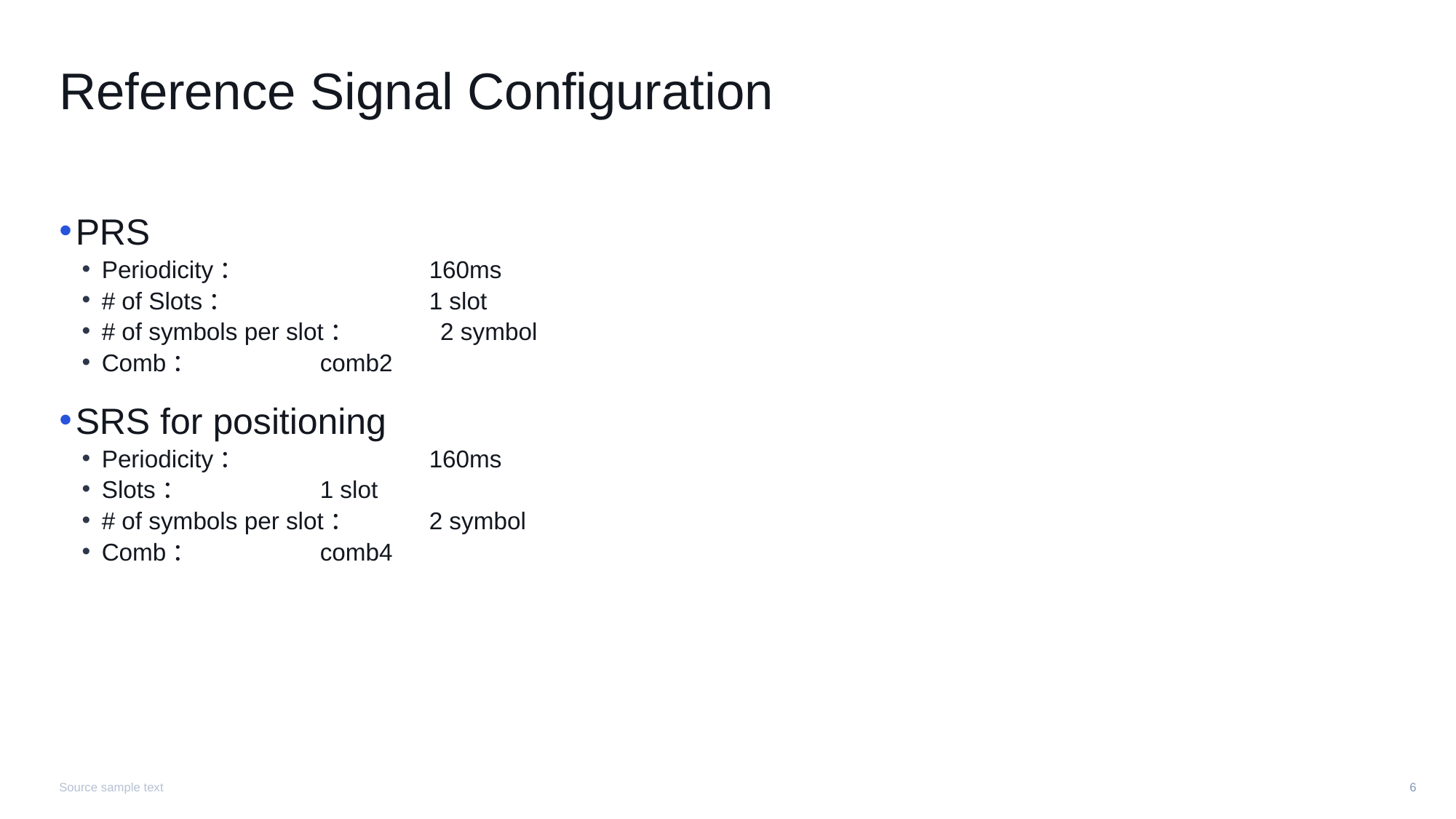

# Reference Signal Configuration

PRS
Periodicity： 		160ms
# of Slots：		1 slot
# of symbols per slot：	 2 symbol
Comb：		comb2
SRS for positioning
Periodicity：		160ms
Slots：		1 slot
# of symbols per slot： 	2 symbol
Comb：		comb4

Source sample text